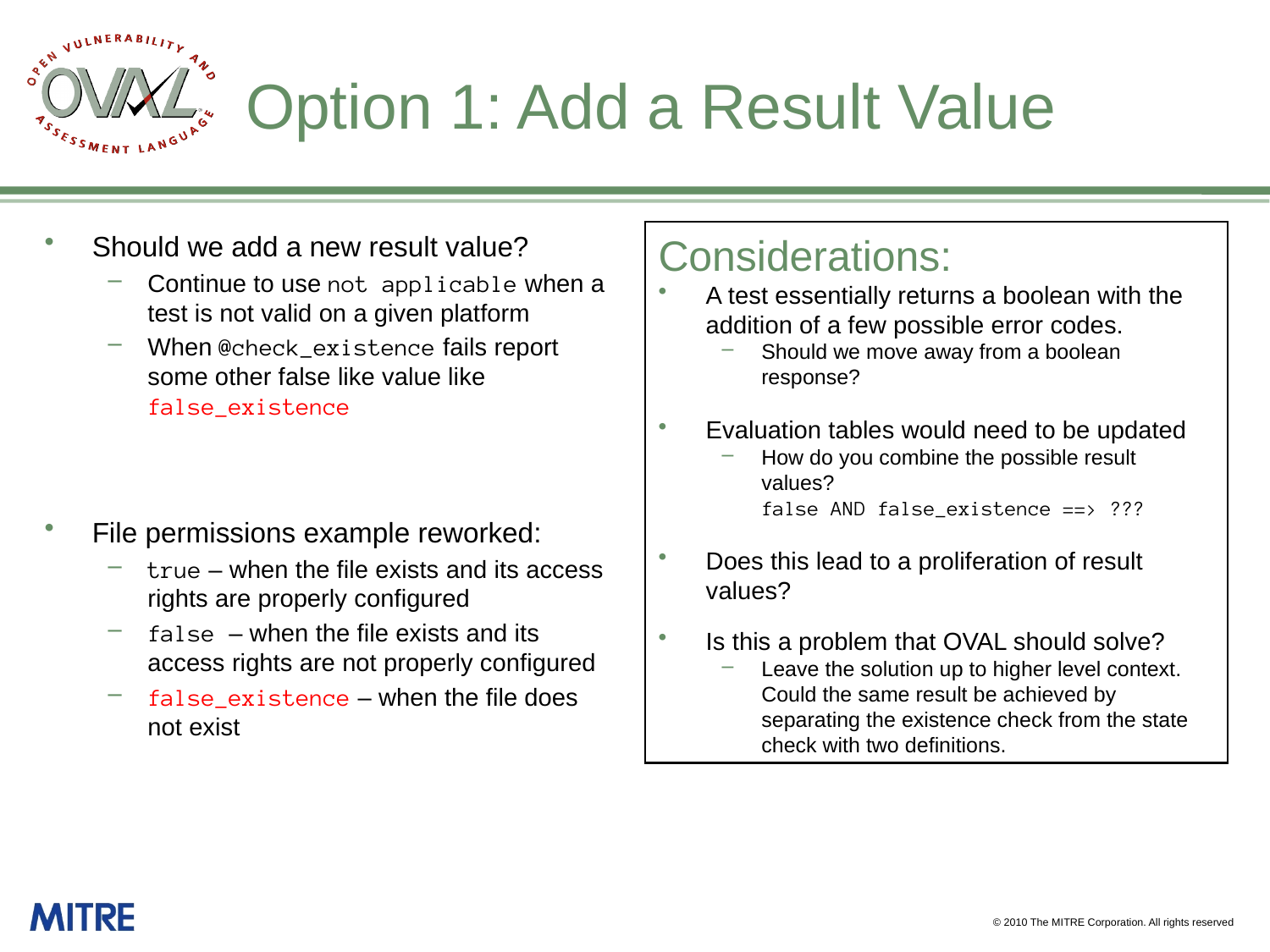

# Option 1: Add a Result Value
Should we add a new result value?
Continue to use not applicable when a test is not valid on a given platform
When @check_existence fails report some other false like value like false_existence

File permissions example reworked:
true – when the file exists and its access rights are properly configured
false – when the file exists and its access rights are not properly configured
false_existence – when the file does not exist
Considerations:
A test essentially returns a boolean with the addition of a few possible error codes.
Should we move away from a boolean response?

Evaluation tables would need to be updated
How do you combine the possible result values?
	false AND false_existence ==> ???

Does this lead to a proliferation of result values?

Is this a problem that OVAL should solve?
Leave the solution up to higher level context. Could the same result be achieved by separating the existence check from the state check with two definitions.